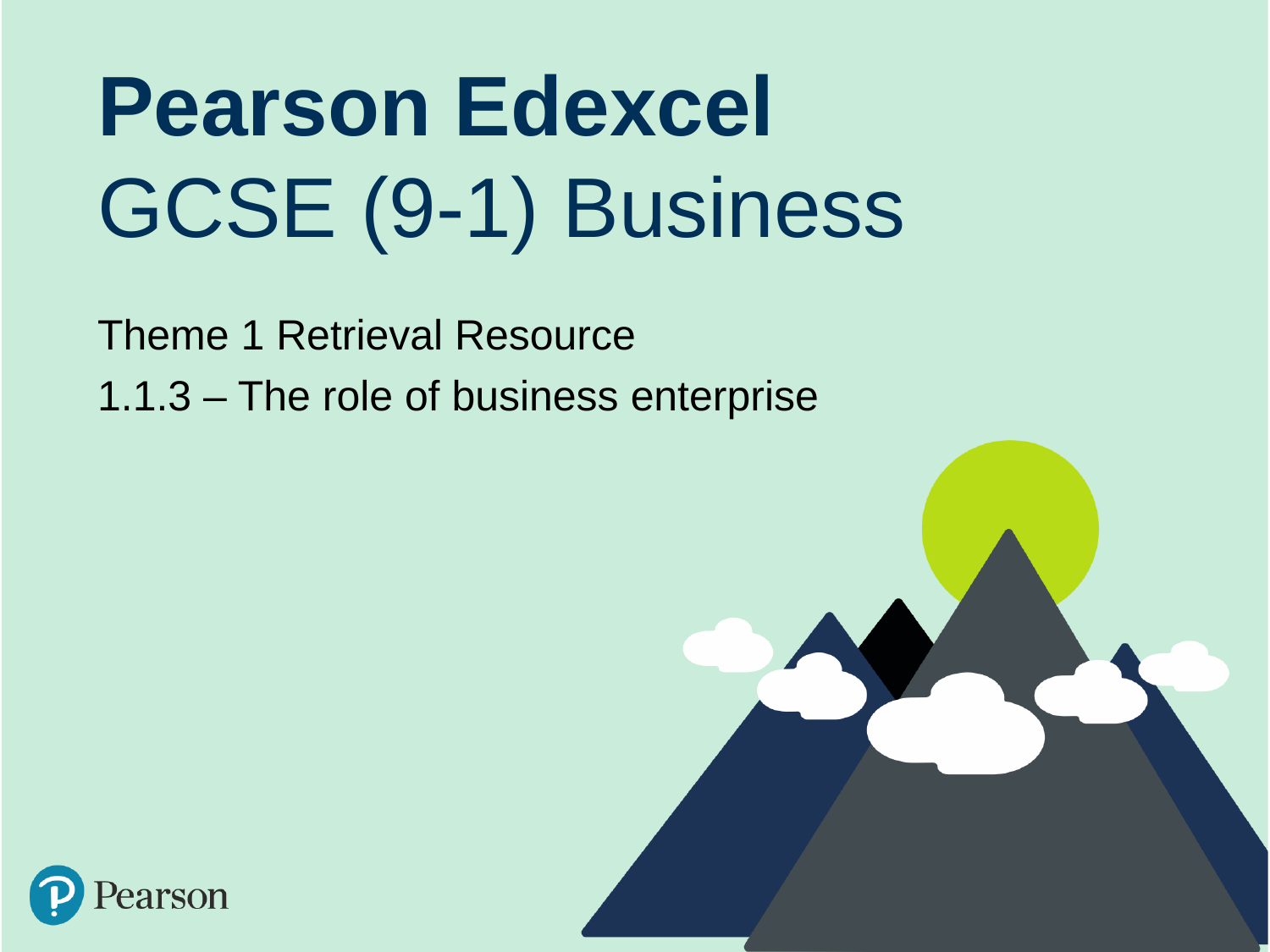

Pearson Edexcel
GCSE (9-1) Business
Theme 1 Retrieval Resource
1.1.3 – The role of business enterprise